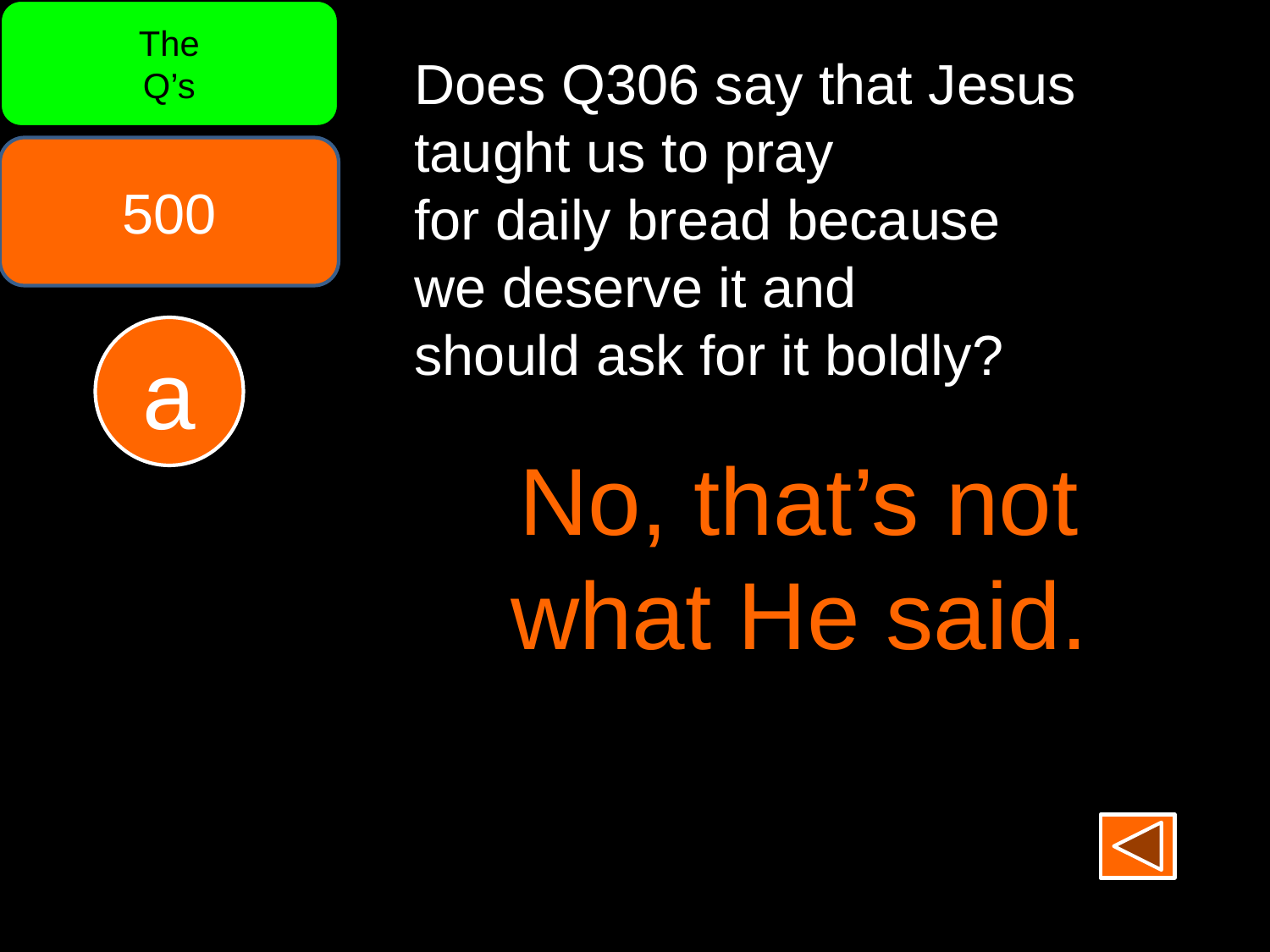

The
Q’s
Does Q306 say that Jesus taught us to pray
for daily bread because
we deserve it and
should ask for it boldly?
500
a
No, that’s not what He said.